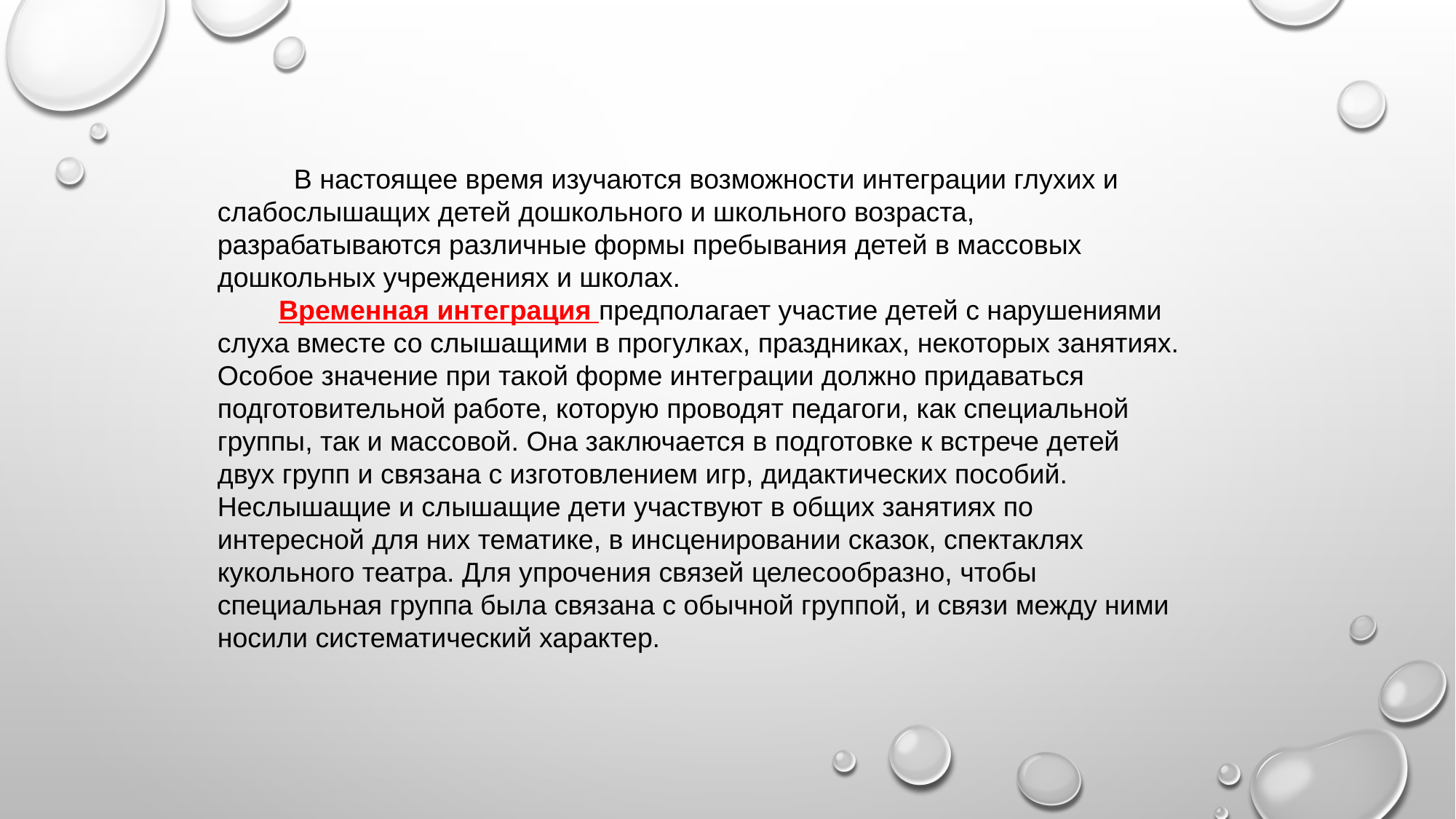

В настоящее время изучаются возможности интеграции глухих и слабослышащих детей дошкольного и школьного возраста, разрабатываются различные формы пребывания детей в массовых дошкольных учреждениях и школах.
        Временная интеграция предполагает участие детей с нарушениями слуха вместе со слышащими в прогулках, праздниках, некоторых занятиях. Особое значение при такой форме интеграции должно придаваться подготовительной работе, которую проводят педагоги, как специальной группы, так и массовой. Она заключается в подготовке к встрече детей двух групп и связана с изготовлением игр, дидактических пособий. Неслышащие и слышащие дети участвуют в общих занятиях по интересной для них тематике, в инсценировании сказок, спектаклях кукольного театра. Для упрочения связей целесообразно, чтобы специальная группа была связана с обычной группой, и связи между ними носили систематический характер.